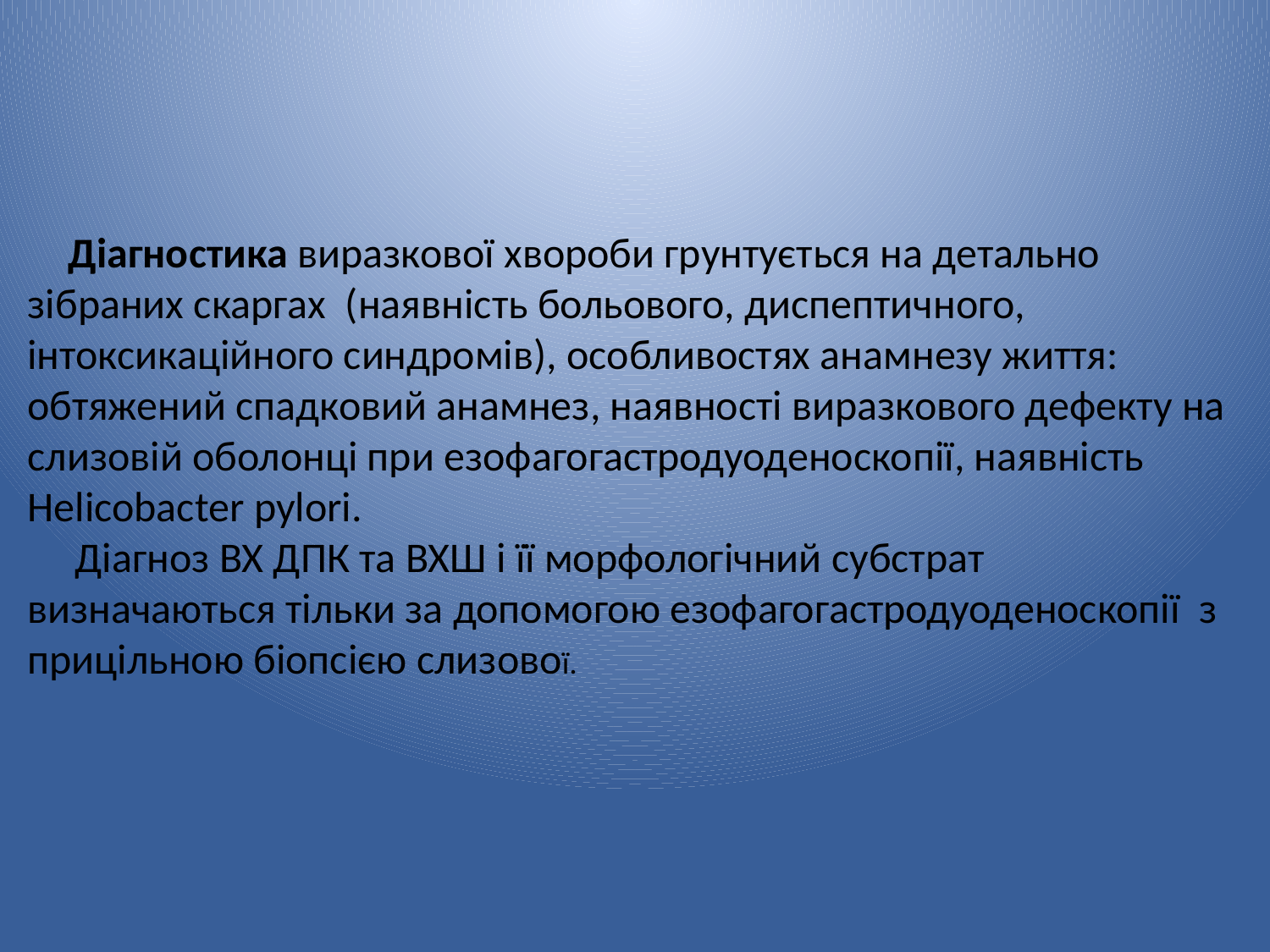

Дiагностика виразкової хвороби грунтується на детально зiбраних скаргах  (наявнiсть больового, диспептичного, iнтоксикацiйного синдромiв), особливостях анамнезу життя: обтяжений спадковий анамнез, наявностi виразкового дефекту на слизовiй оболонцi при езофагогастродуоденоскопiї, наявнiсть Hеlicobacter pylori.
     Дiагноз ВХ ДПК та ВХШ i її морфологiчний субстрат визначаються тiльки за допомогою езофагогастродуоденоскопiї  з прицiльною бiопсiєю слизової.